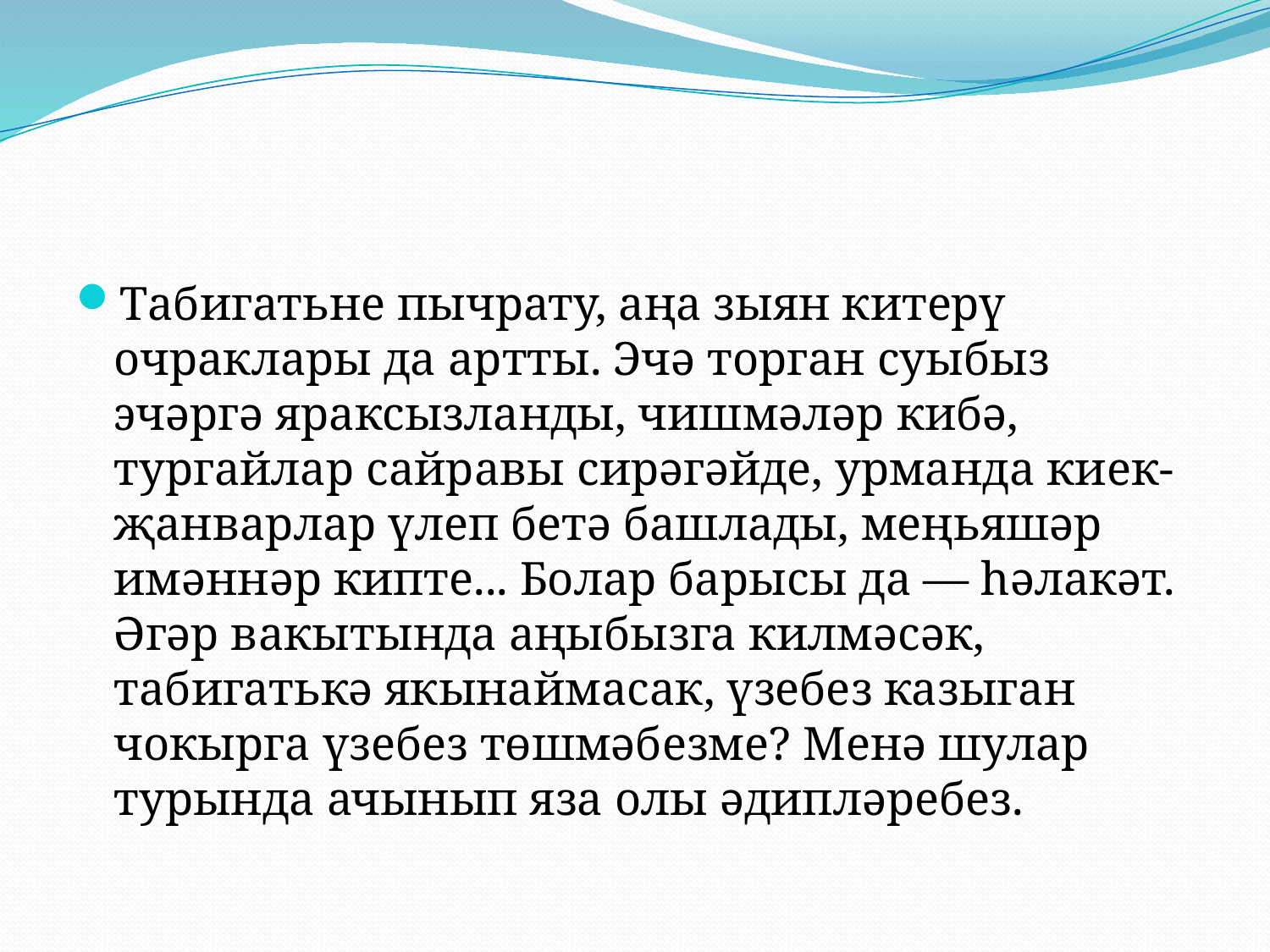

#
Табигатьне пычрату, аңа зыян китерү очраклары да артты. Эчә торган суыбыз эчәргә яраксызланды, чишмәләр кибә, тургайлар сайравы сирәгәйде, урманда киек-җанварлар үлеп бетә башлады, меңьяшәр имәннәр кипте... Болар барысы да — һәлакәт. Әгәр вакытында аңыбызга килмәсәк, табигатькә якынаймасак, үзебез казыган чокырга үзебез төшмәбезме? Менә шулар турында ачынып яза олы әдипләребез.